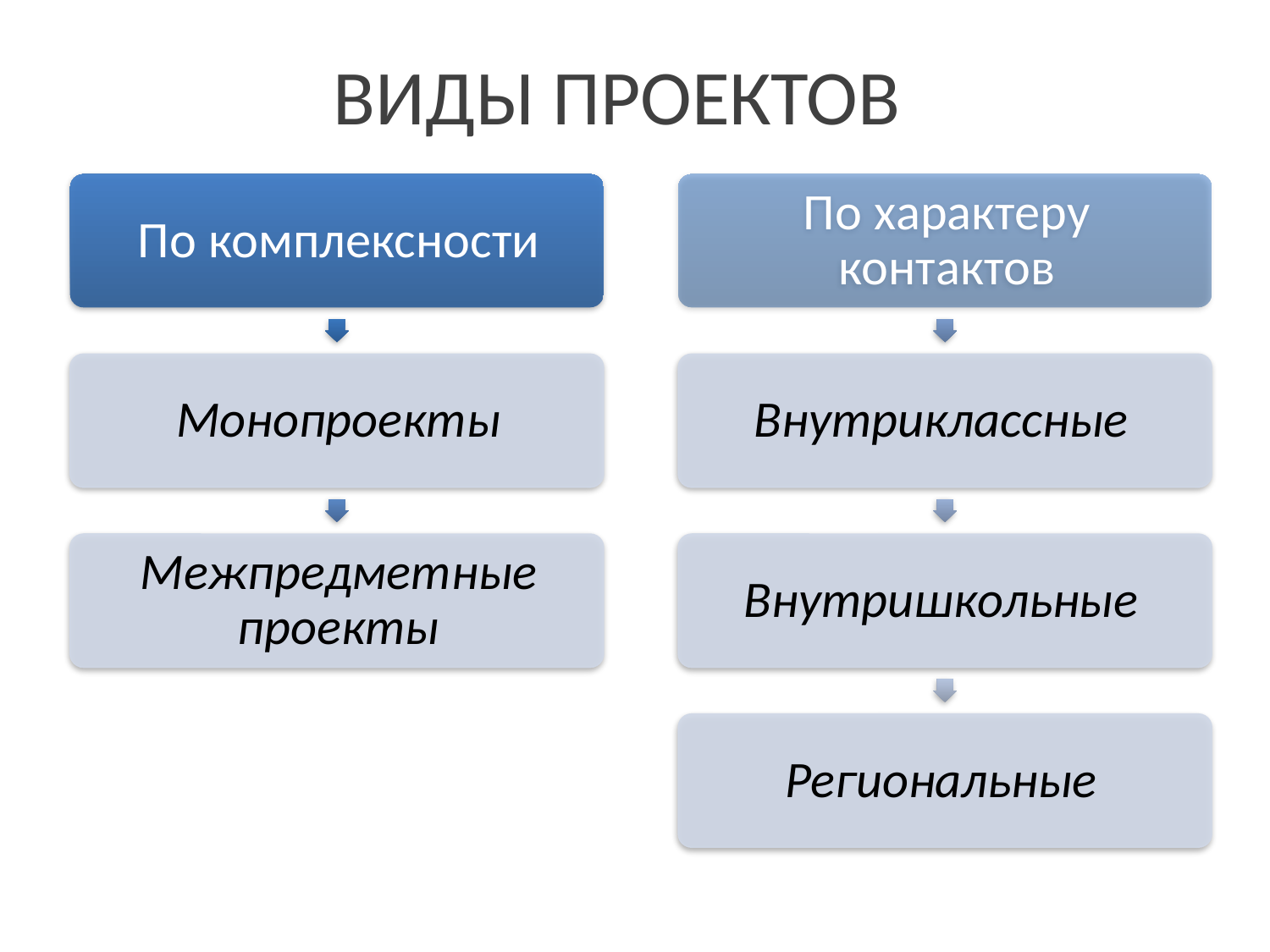

# Виды проектов
По комплексности
Монопроекты
Межпредметные проекты
По характеру контактов
Внутриклассные
Внутришкольные
Региональные